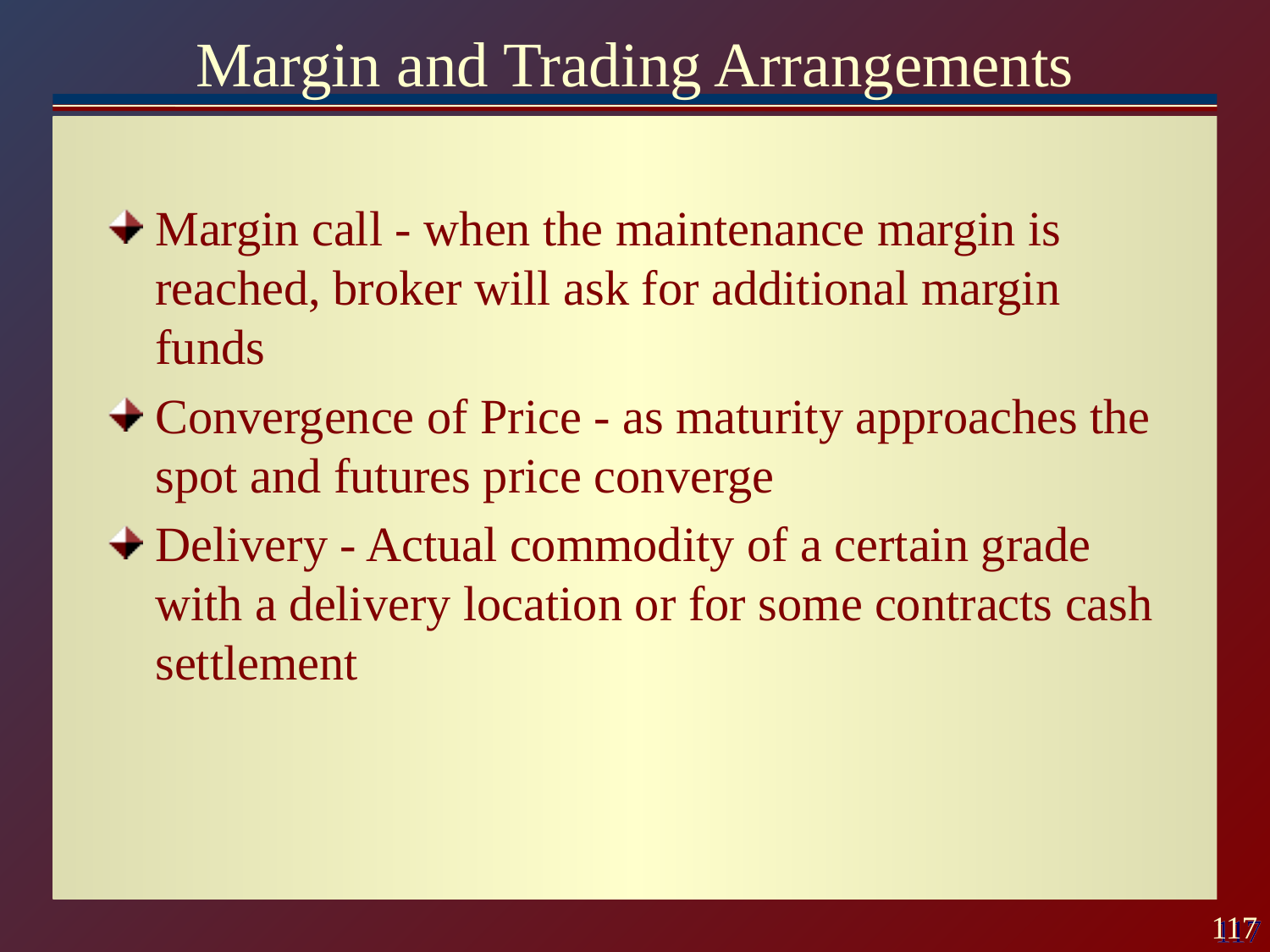

# Margin and Trading Arrangements
Margin call - when the maintenance margin is reached, broker will ask for additional margin funds
Convergence of Price - as maturity approaches the spot and futures price converge
Delivery - Actual commodity of a certain grade with a delivery location or for some contracts cash settlement